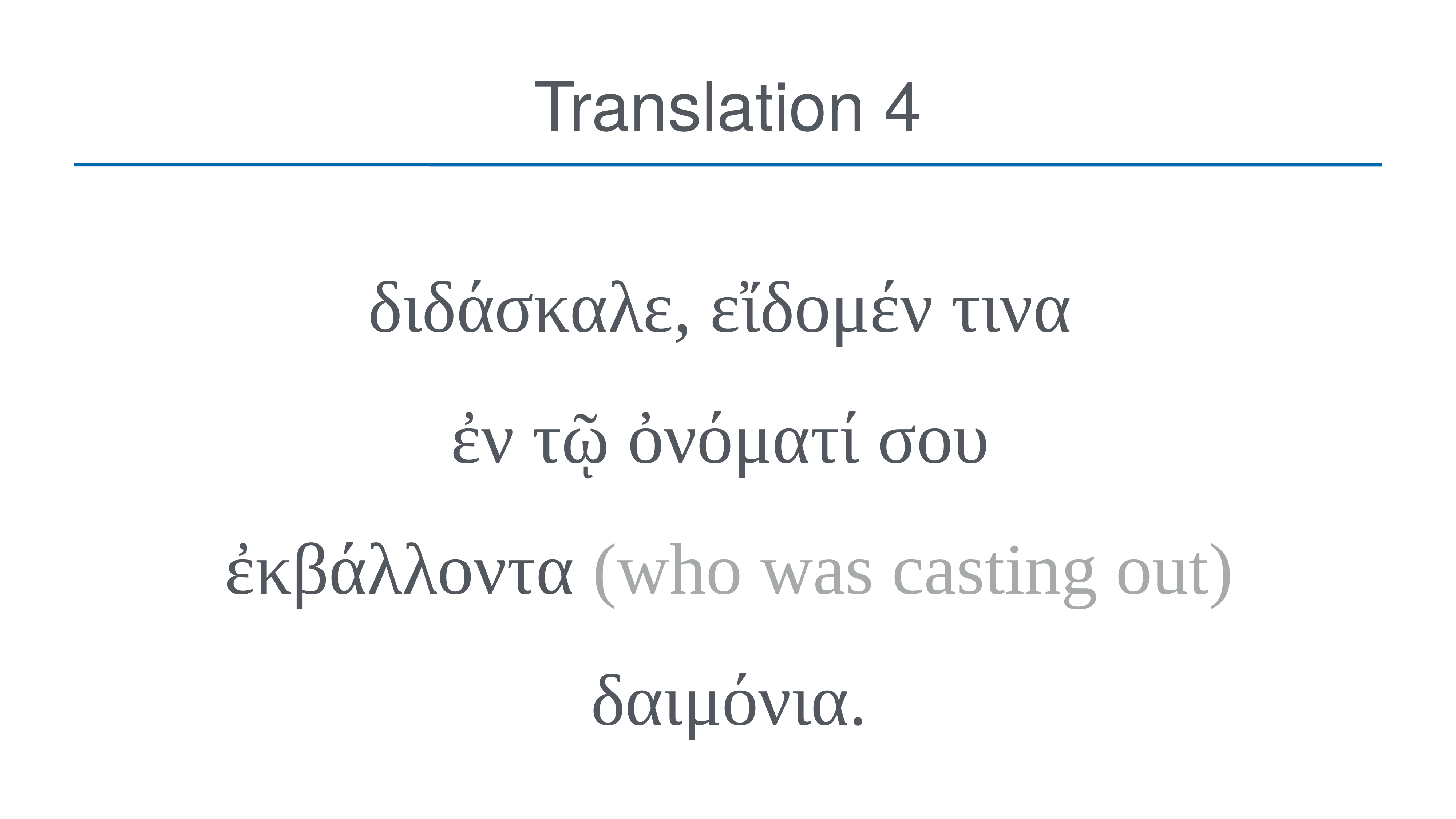

# Translation 4
διδάσκαλε, εἴδομέν τινα
ἐν τῷ ὀνόματί σου
ἐκβάλλοντα (who was casting out) δαιμόνια.